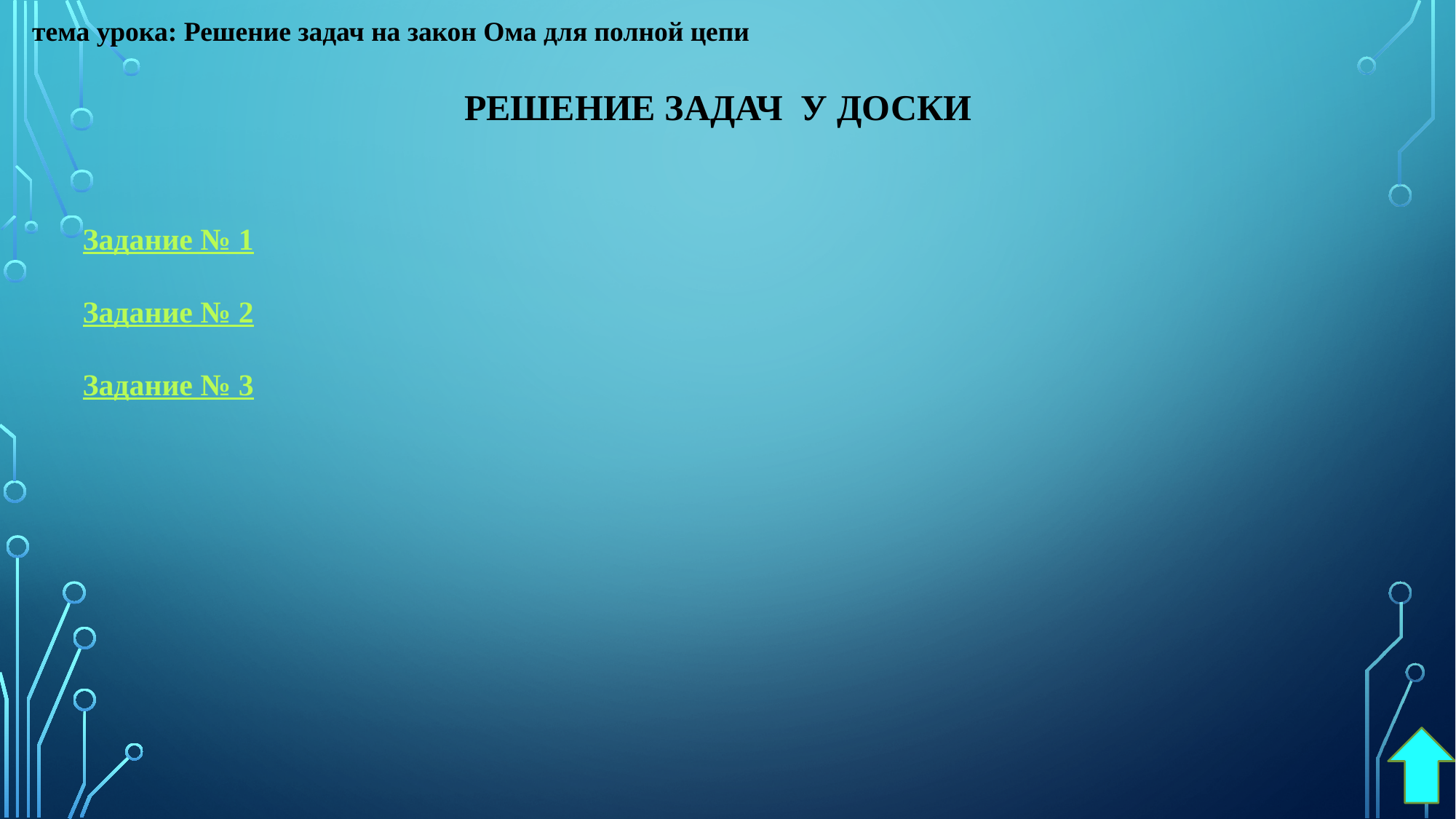

тема урока: Решение задач на закон Ома для полной цепи
РЕШЕНИЕ ЗАДАЧ  У ДОСКИ

Задание № 1

Задание № 2

Задание № 3